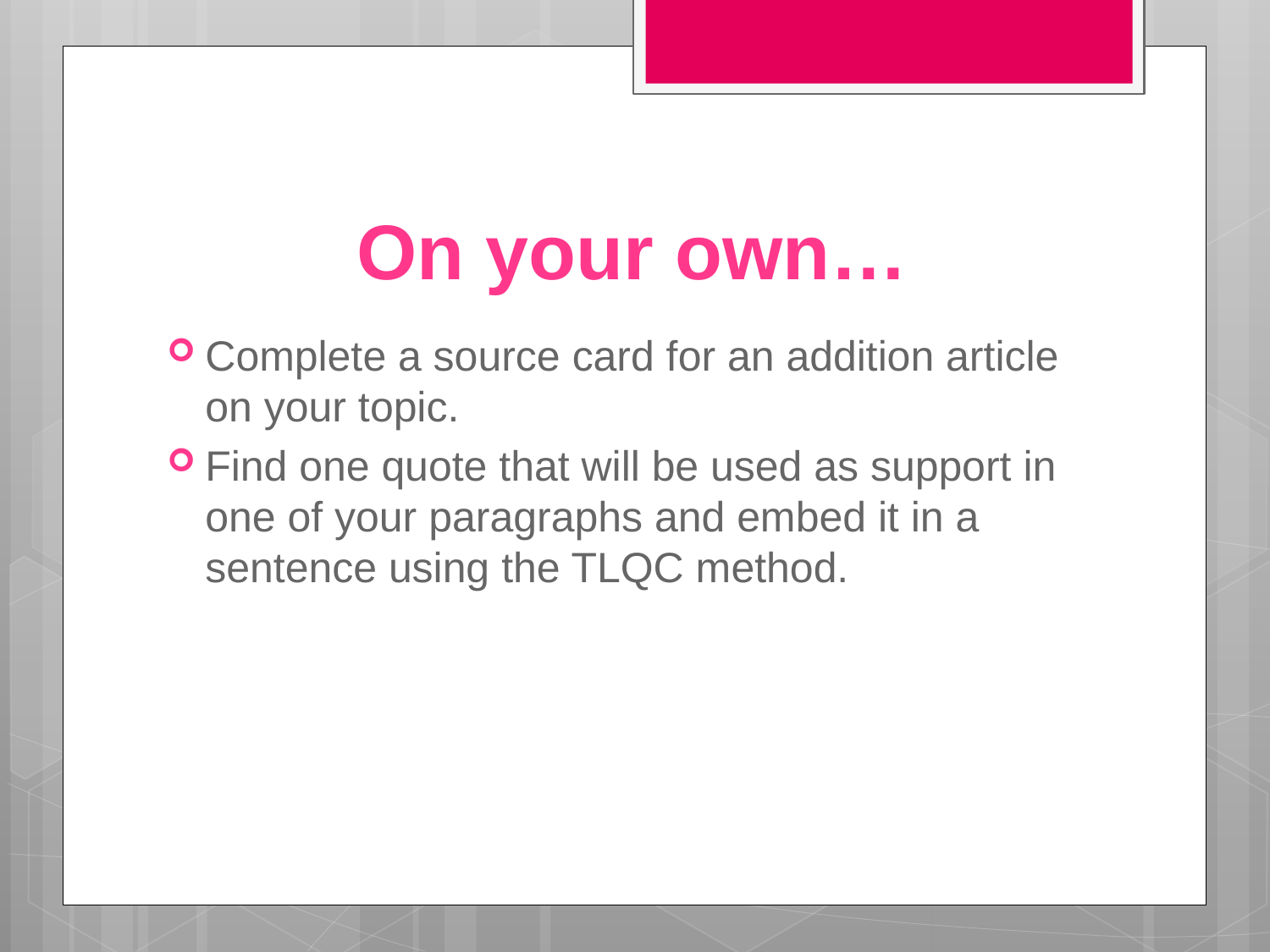

# On your own…
Complete a source card for an addition article on your topic.
Find one quote that will be used as support in one of your paragraphs and embed it in a sentence using the TLQC method.